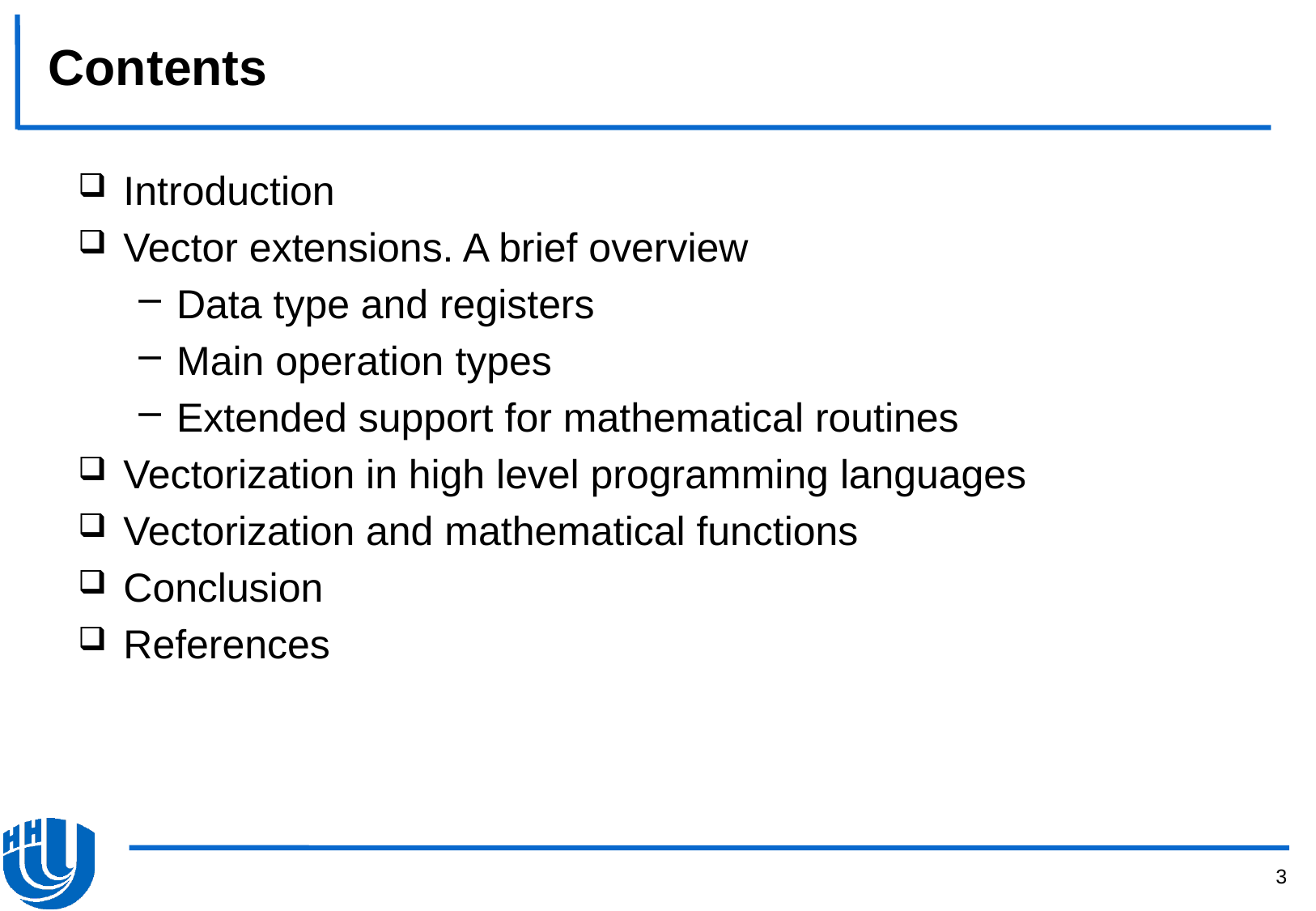

# Contents
Introduction
Vector extensions. A brief overview
Data type and registers
Main operation types
Extended support for mathematical routines
Vectorization in high level programming languages
Vectorization and mathematical functions
Conclusion
References